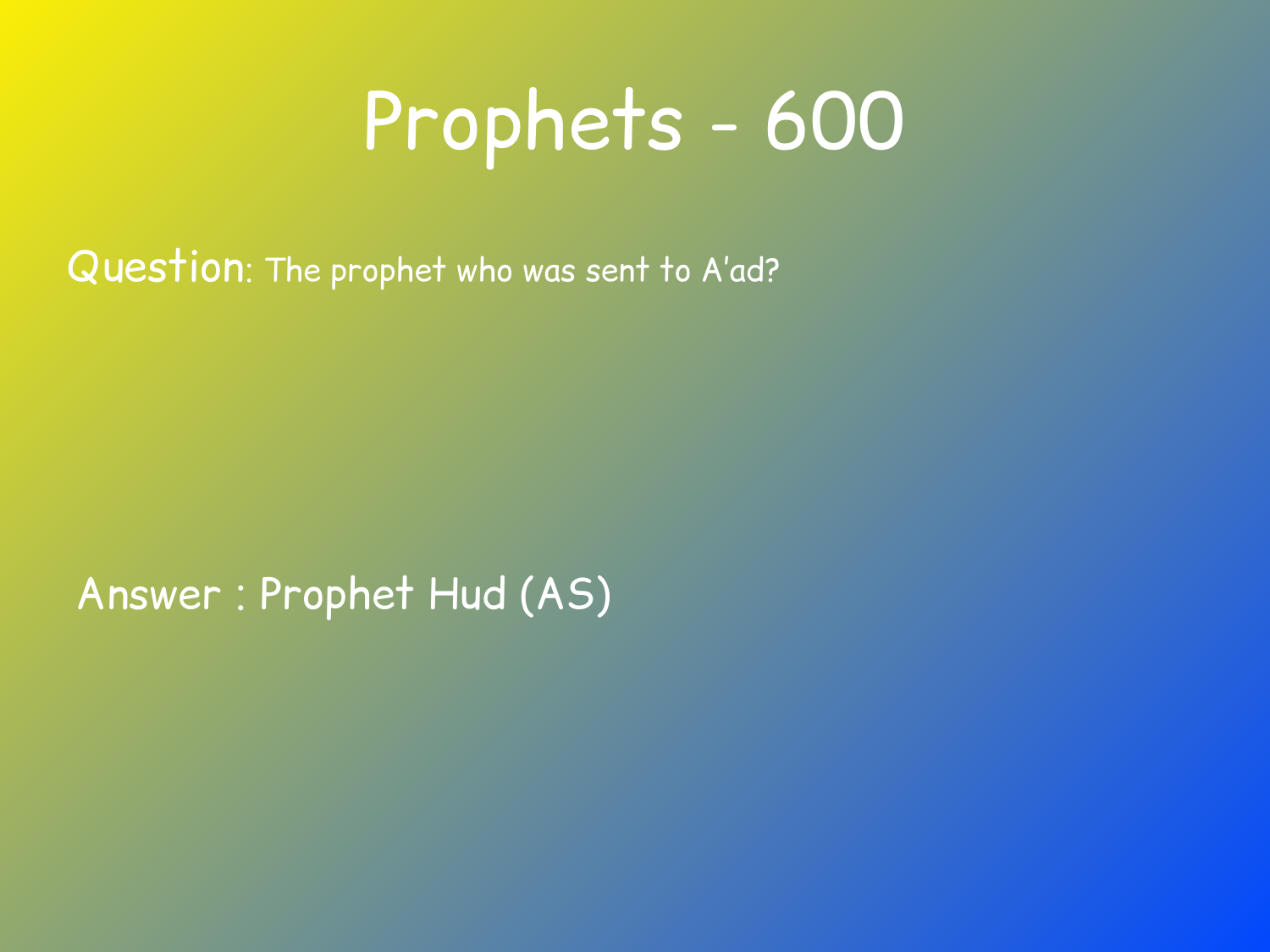

# Prophets - 600
Question: The prophet who was sent to A’ad?

Answer : Prophet Hud (AS)